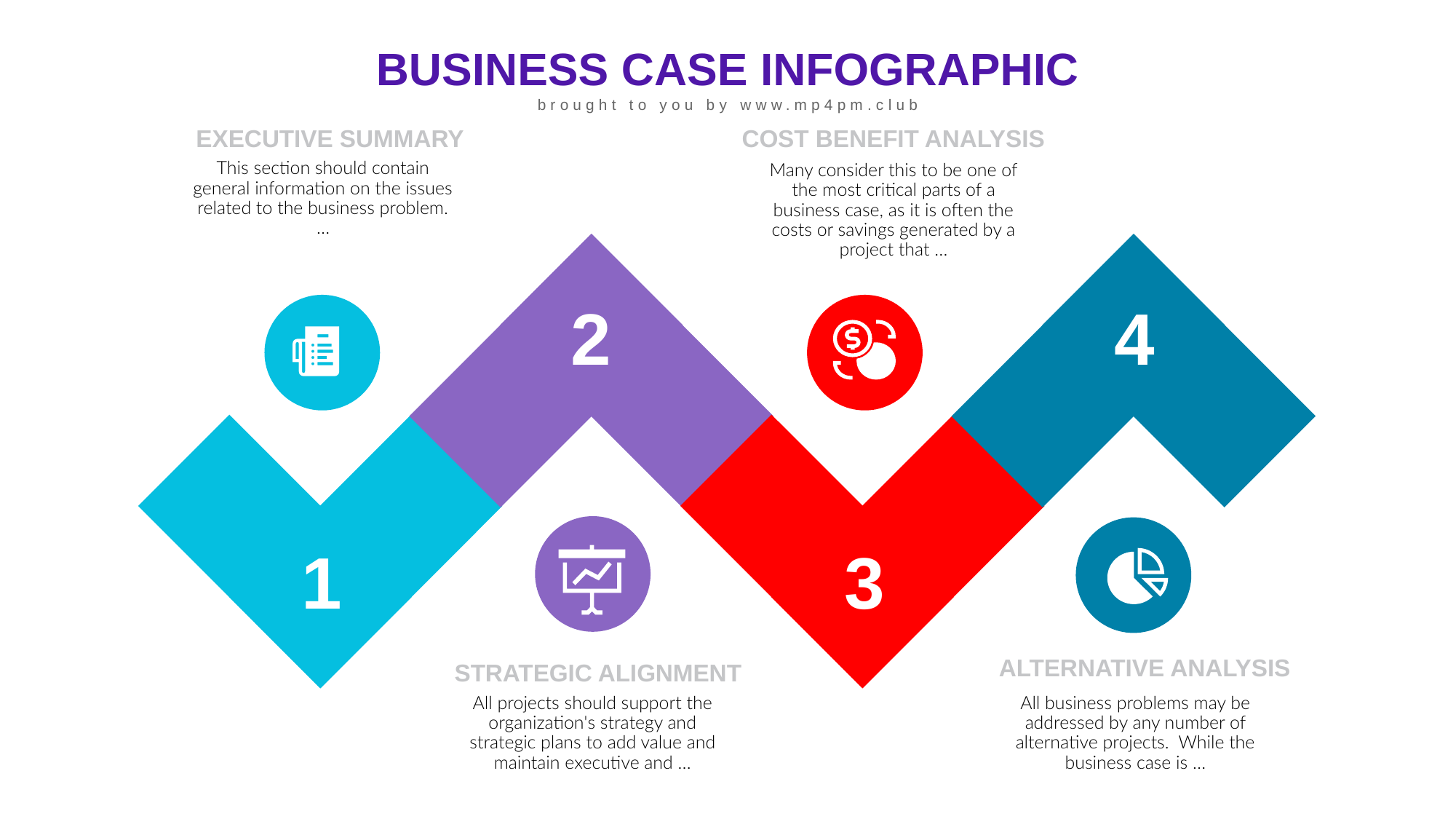

BUSINESS CASE INFOGRAPHIC
brought to you by www.mp4pm.club
EXECUTIVE SUMMARY
COST BENEFIT ANALYSIS
This section should contain general information on the issues related to the business problem. …
Many consider this to be one of the most critical parts of a business case, as it is often the costs or savings generated by a project that …

2
4

1
3

ALTERNATIVE ANALYSIS
STRATEGIC ALIGNMENT
All projects should support the organization's strategy and strategic plans to add value and maintain executive and …
All business problems may be addressed by any number of alternative projects.  While the business case is …